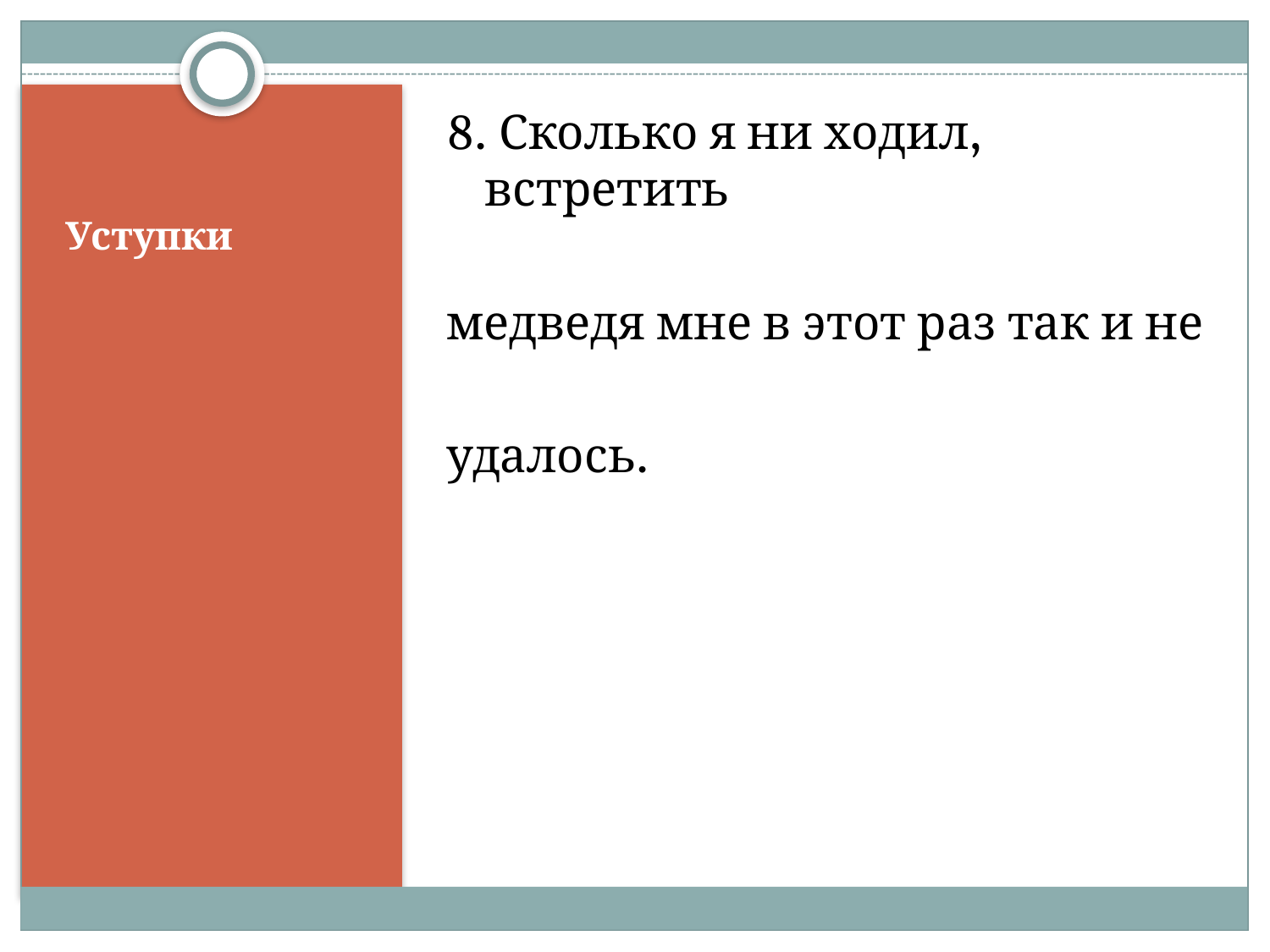

8. Сколько я ни ходил, встретить

медведя мне в этот раз так и не

удалось.
# Уступки